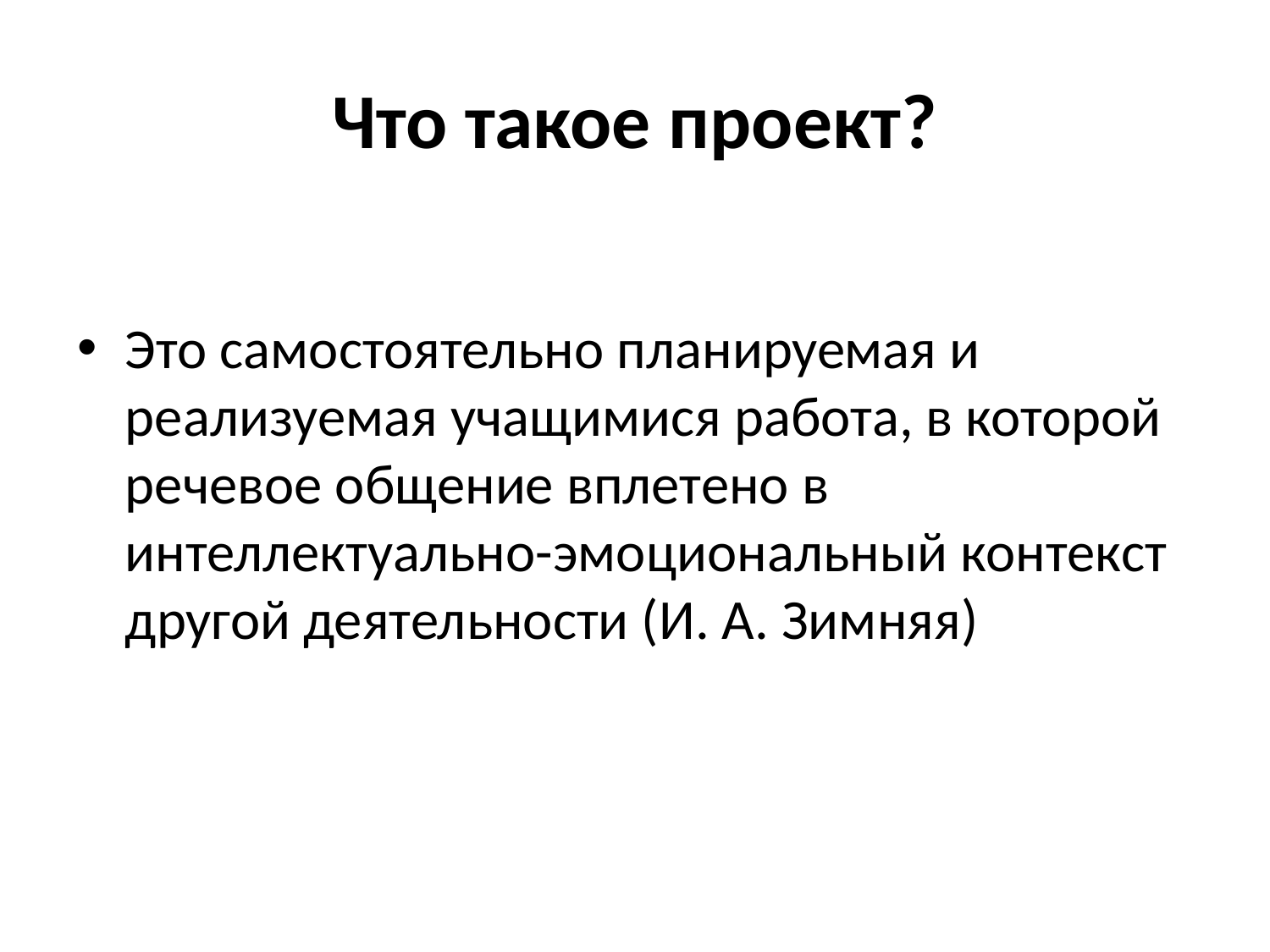

# Что такое проект?
Это самостоятельно планируемая и реализуемая учащимися работа, в которой речевое общение вплетено в интеллектуально-эмоциональный контекст другой деятельности (И. А. Зимняя)